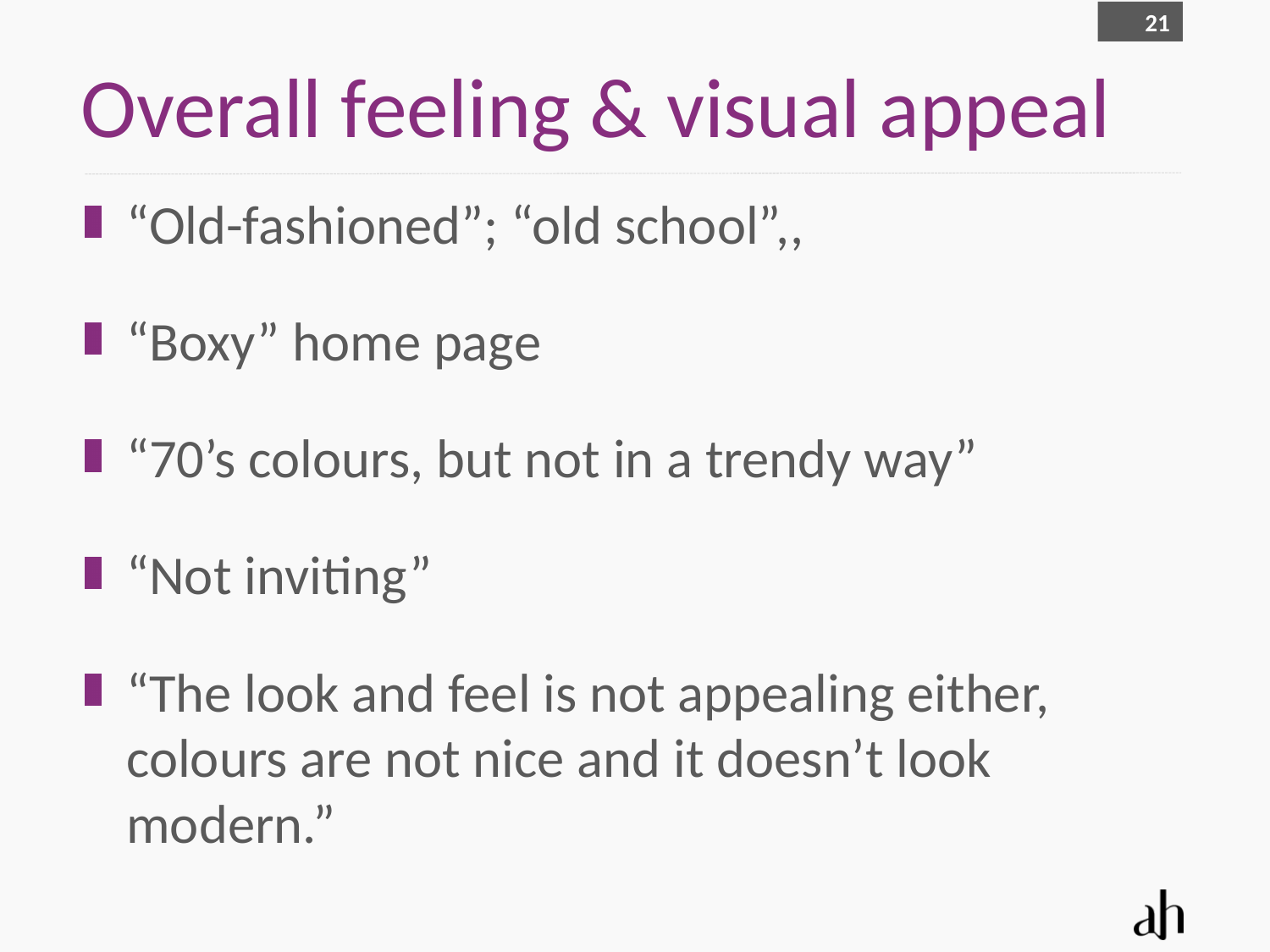

21
# Overall feeling & visual appeal

“Old-fashioned”; “old school”,,
“Boxy” home page
“70’s colours, but not in a trendy way”
“Not inviting”
“The look and feel is not appealing either, colours are not nice and it doesn’t look modern.”